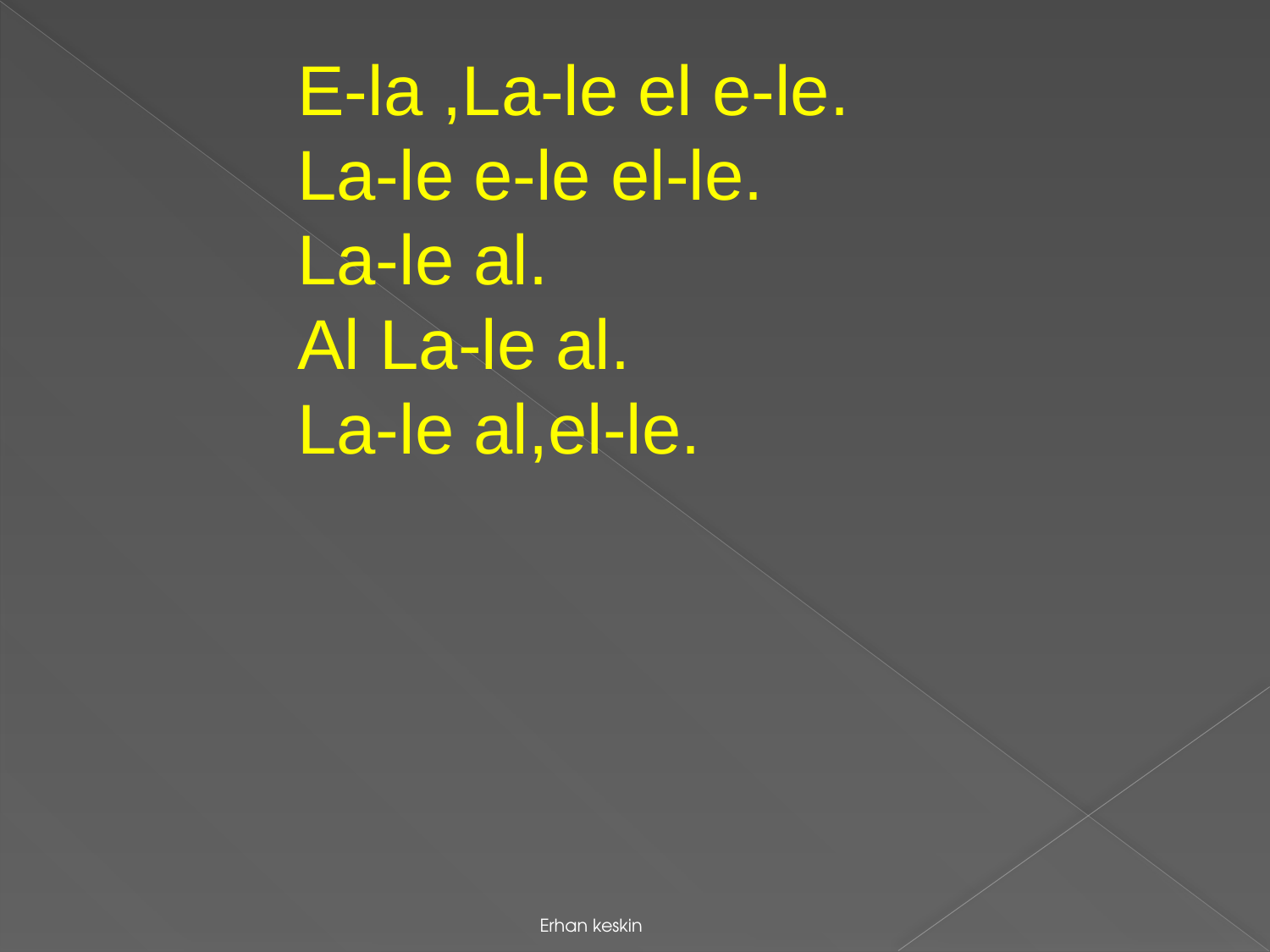

E-la ,La-le el e-le.
La-le e-le el-le.
La-le al.
Al La-le al.
La-le al,el-le.
Erhan keskin